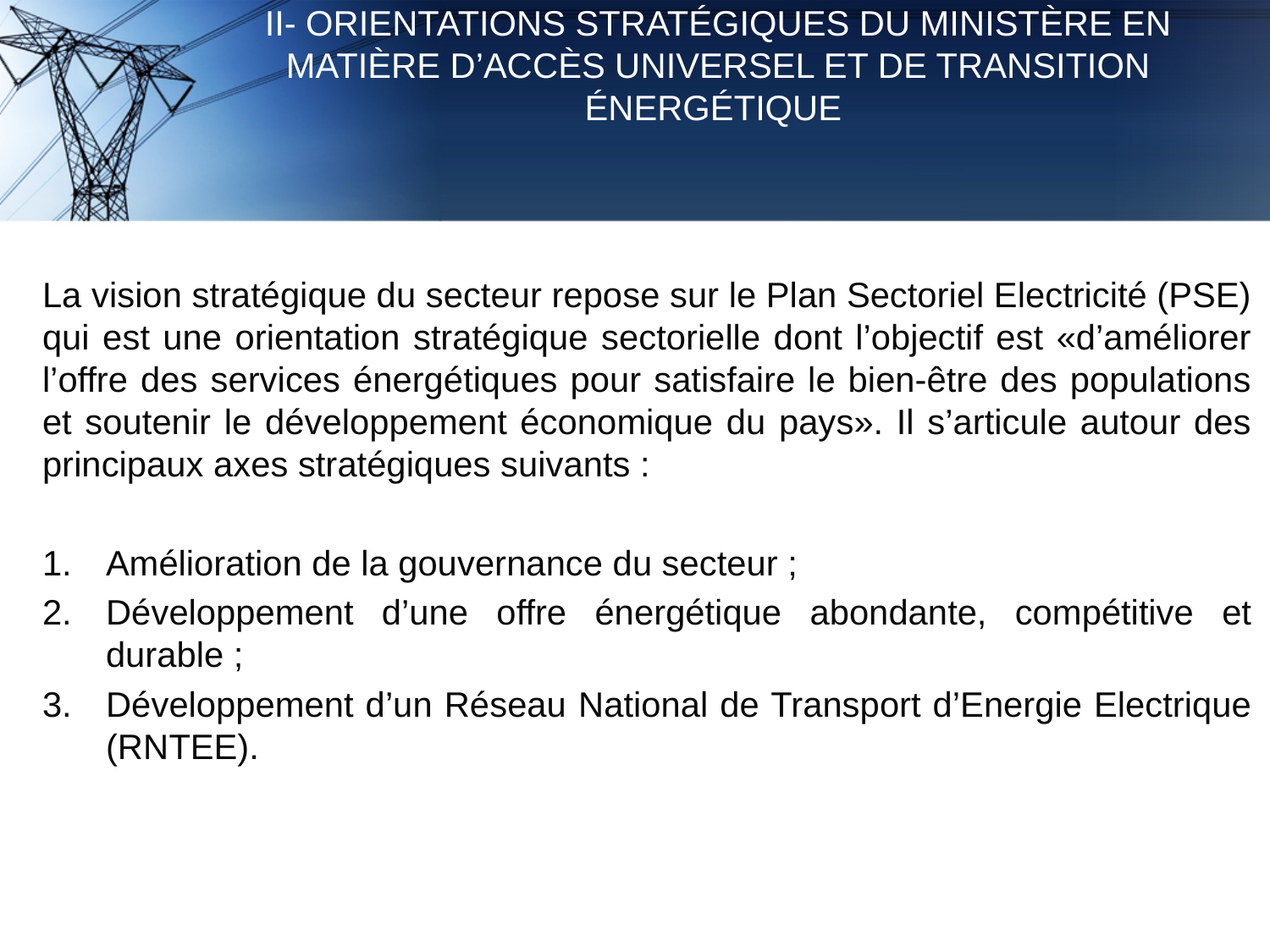

II- ORIENTATIONS STRATÉGIQUES DU MINISTÈRE EN MATIÈRE D’ACCÈS UNIVERSEL ET DE TRANSITION ÉNERGÉTIQUE
#
La vision stratégique du secteur repose sur le Plan Sectoriel Electricité (PSE) qui est une orientation stratégique sectorielle dont l’objectif est «d’améliorer l’offre des services énergétiques pour satisfaire le bien-être des populations et soutenir le développement économique du pays». Il s’articule autour des principaux axes stratégiques suivants :

Amélioration de la gouvernance du secteur ;
Développement d’une offre énergétique abondante, compétitive et durable ;
Développement d’un Réseau National de Transport d’Energie Electrique (RNTEE).